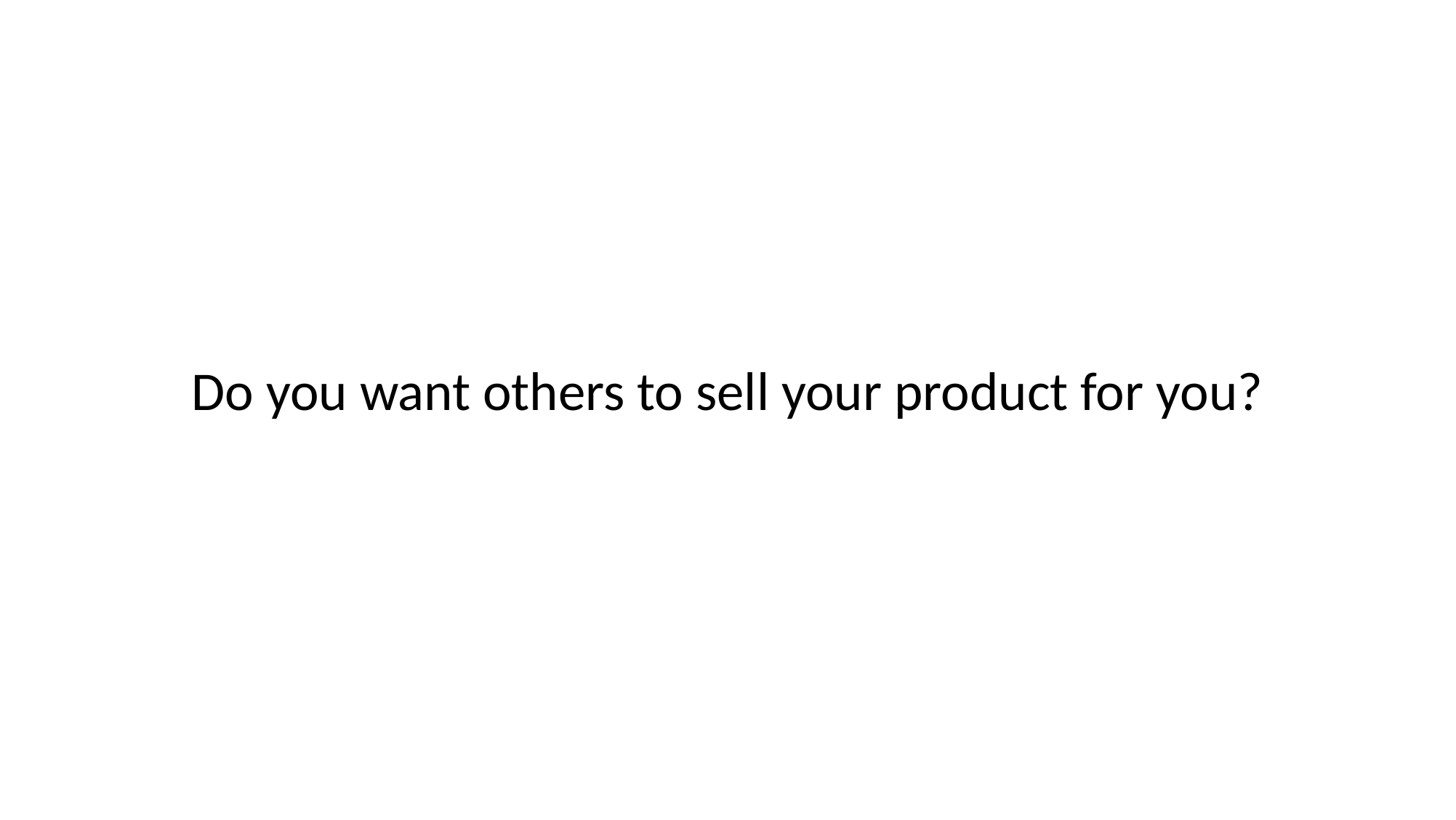

# Do you want others to sell your product for you?